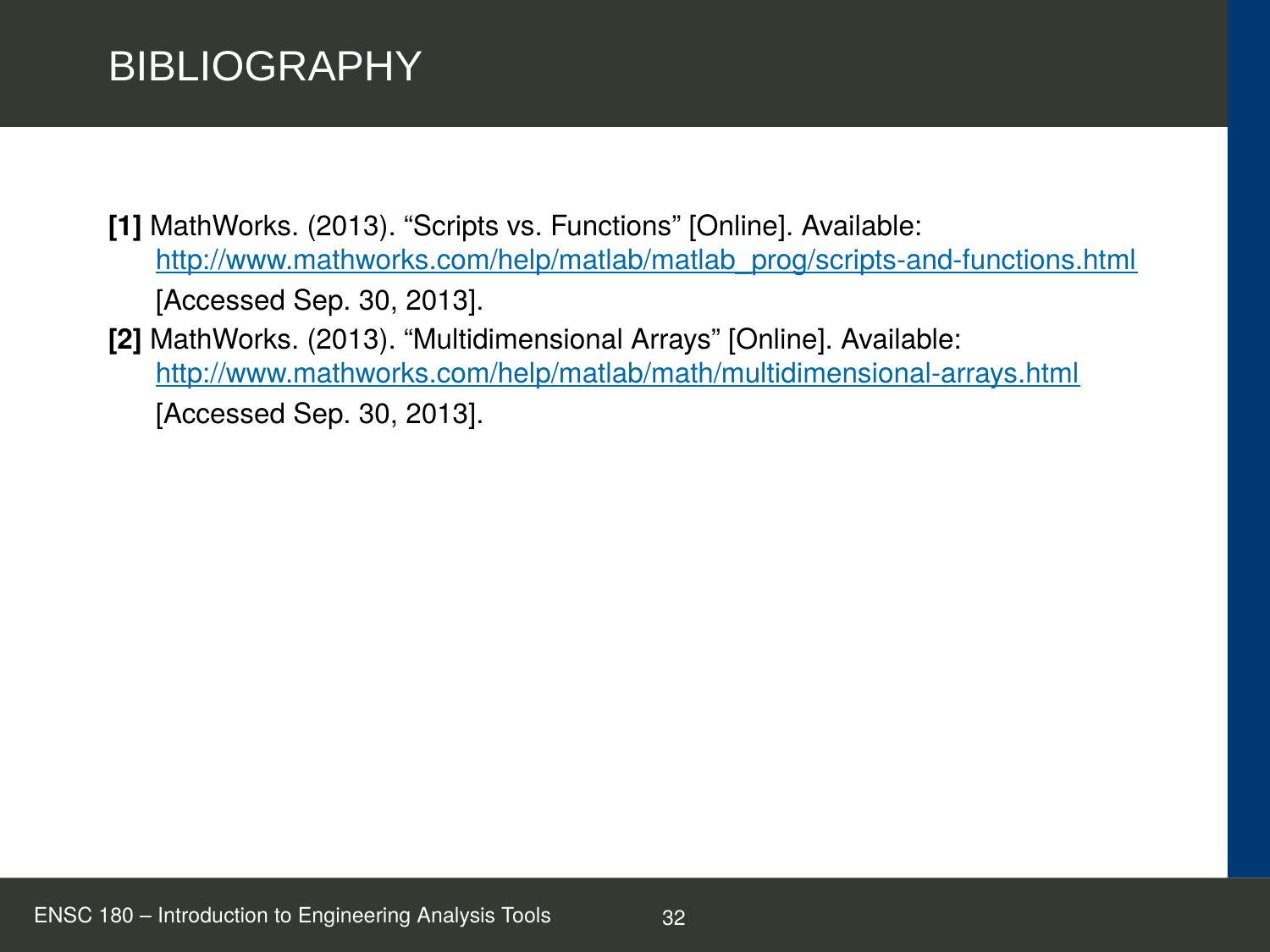

# BIBLIOGRAPHY
[1] MathWorks. (2013). “Scripts vs. Functions” [Online]. Available: http://www.mathworks.com/help/matlab/matlab_prog/scripts-and-functions.html [Accessed Sep. 30, 2013].
[2] MathWorks. (2013). “Multidimensional Arrays” [Online]. Available: http://www.mathworks.com/help/matlab/math/multidimensional-arrays.html [Accessed Sep. 30, 2013].

ENSC 180 – Introduction to Engineering Analysis Tools